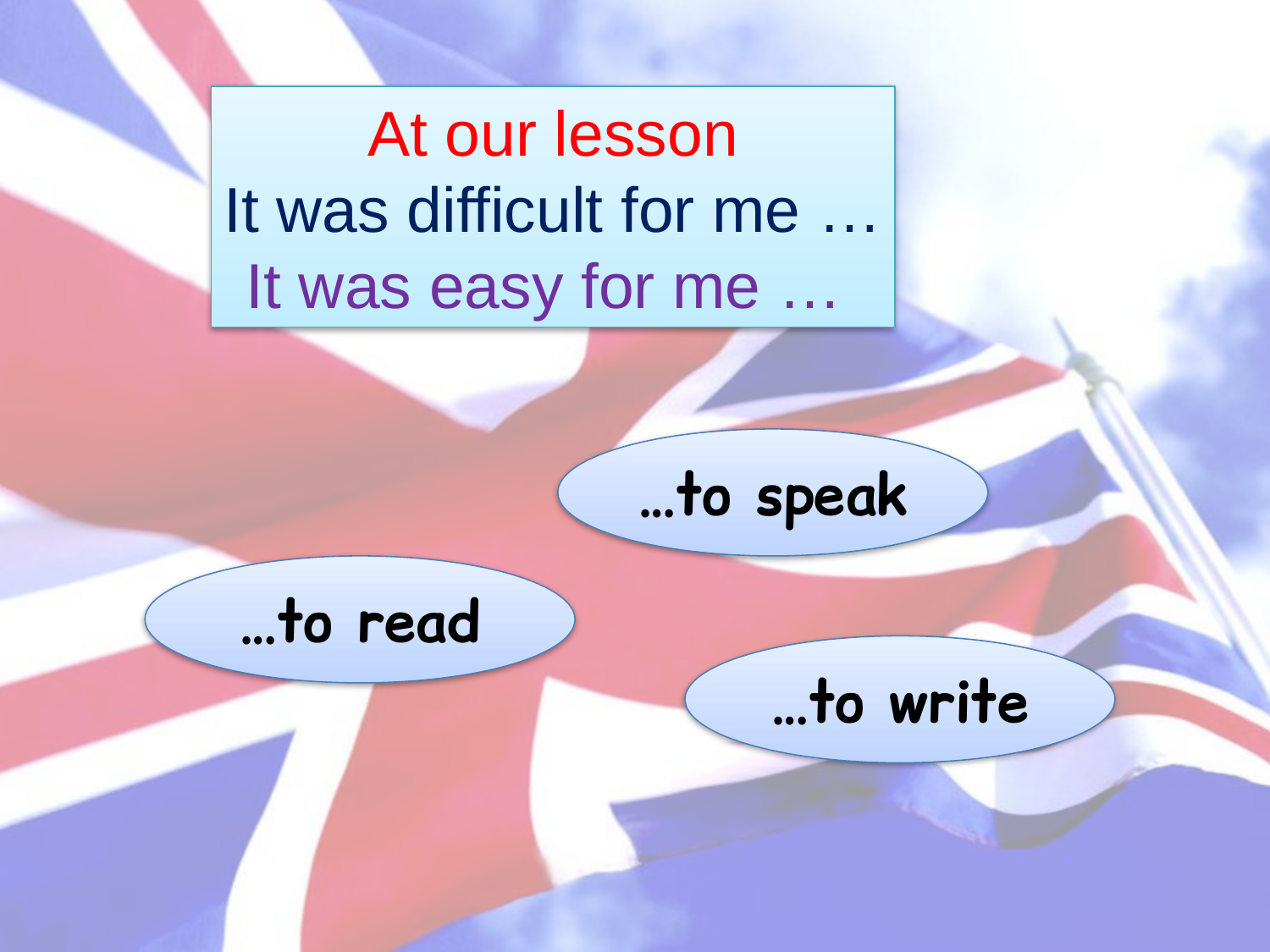

At our lesson
It was difficult for me …
It was easy for me …
…to speak
…to read
…to write